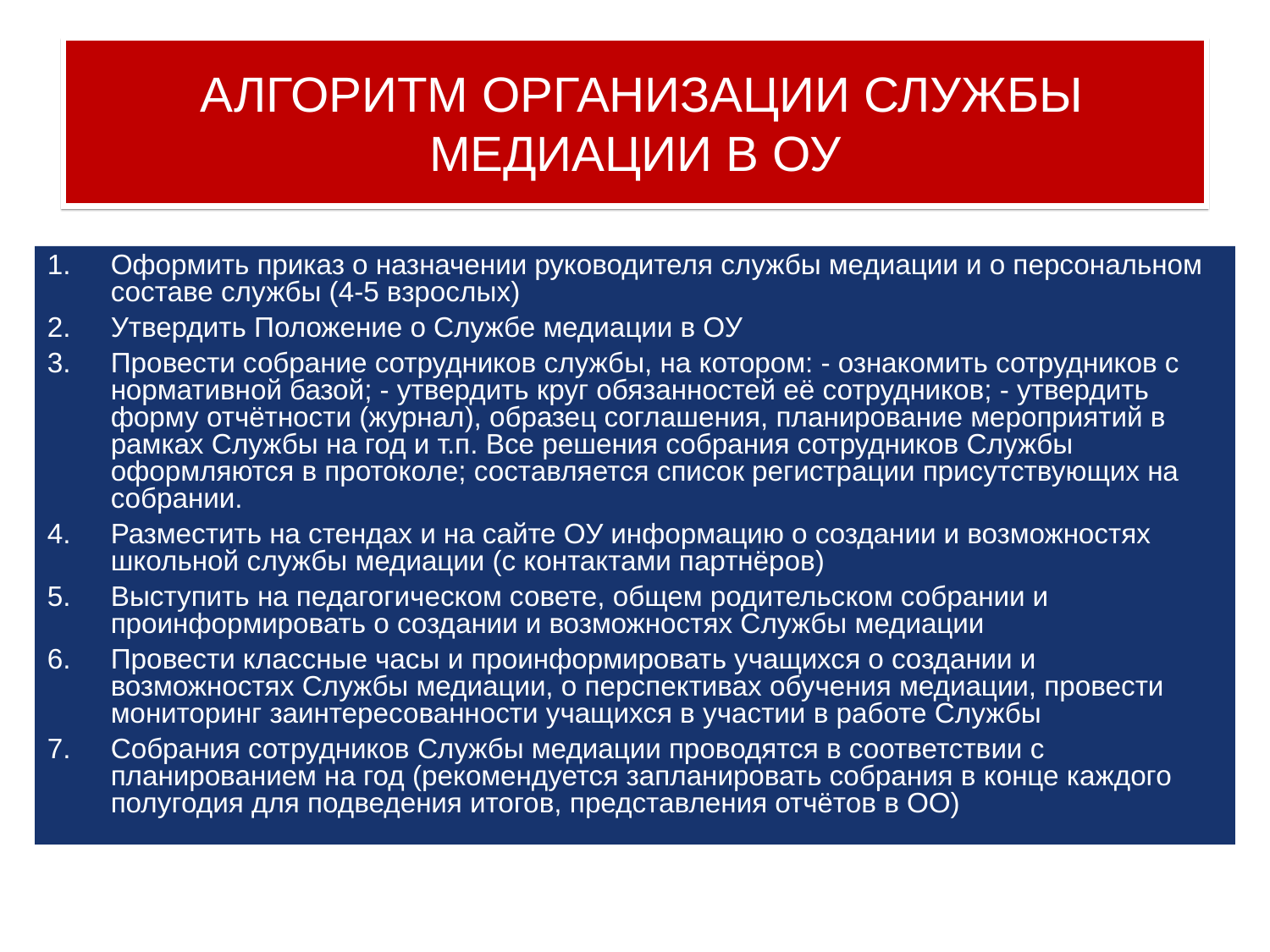

# АЛГОРИТМ ОРГАНИЗАЦИИ СЛУЖБЫ МЕДИАЦИИ В ОУ
Оформить приказ о назначении руководителя службы медиации и о персональном составе службы (4-5 взрослых)
Утвердить Положение о Службе медиации в ОУ
Провести собрание сотрудников службы, на котором: - ознакомить сотрудников с нормативной базой; - утвердить круг обязанностей её сотрудников; - утвердить форму отчётности (журнал), образец соглашения, планирование мероприятий в рамках Службы на год и т.п. Все решения собрания сотрудников Службы оформляются в протоколе; составляется список регистрации присутствующих на собрании.
Разместить на стендах и на сайте ОУ информацию о создании и возможностях школьной cлужбы медиации (с контактами партнёров)
Выступить на педагогическом совете, общем родительском собрании и проинформировать о создании и возможностях Службы медиации
Провести классные часы и проинформировать учащихся о создании и возможностях Службы медиации, о перспективах обучения медиации, провести мониторинг заинтересованности учащихся в участии в работе Службы
Собрания сотрудников Службы медиации проводятся в соответствии с планированием на год (рекомендуется запланировать собрания в конце каждого полугодия для подведения итогов, представления отчётов в ОО)